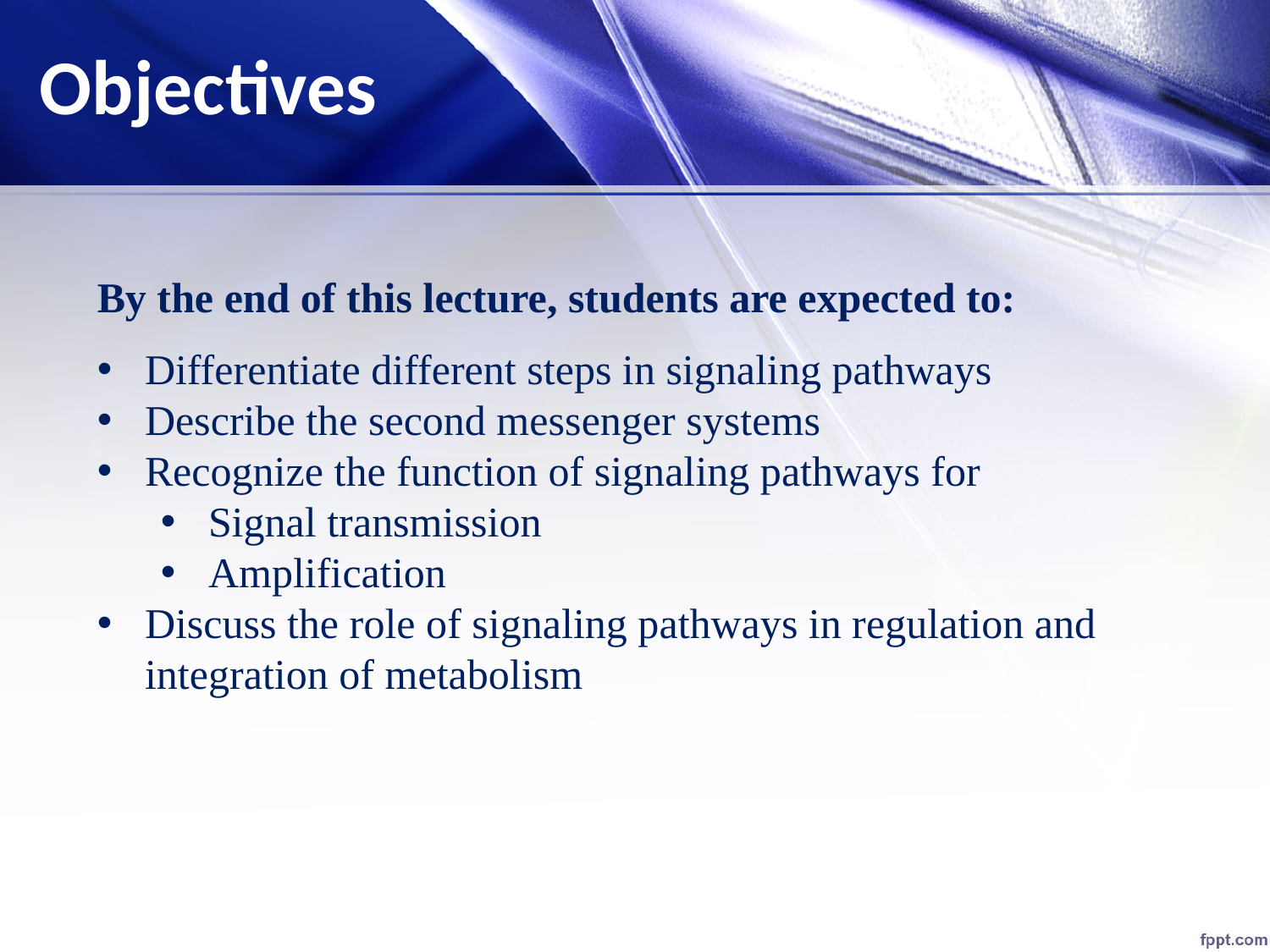

Objectives
By the end of this lecture, students are expected to:
Differentiate different steps in signaling pathways
Describe the second messenger systems
Recognize the function of signaling pathways for
Signal transmission
Amplification
Discuss the role of signaling pathways in regulation and integration of metabolism